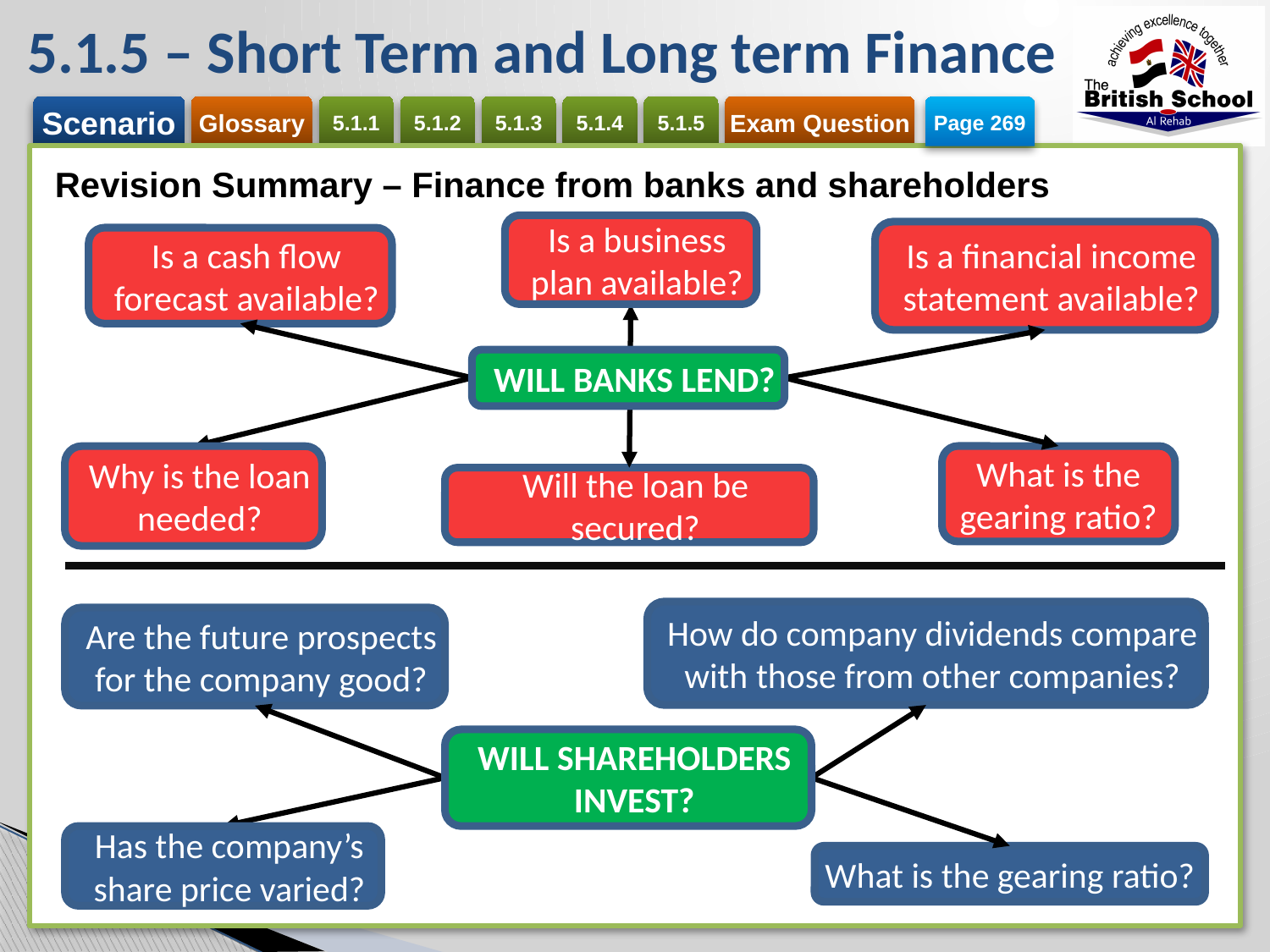

# 5.1.5 – Short Term and Long term Finance
Page 269
Revision Summary – Finance from banks and shareholders
Is a business plan available?
Is a financial income statement available?
Is a cash flow forecast available?
WILL BANKS LEND?
What is the gearing ratio?
Why is the loan needed?
Will the loan be secured?
How do company dividends compare with those from other companies?
Are the future prospects for the company good?
WILL SHAREHOLDERS INVEST?
What is the gearing ratio?
Has the company’s share price varied?